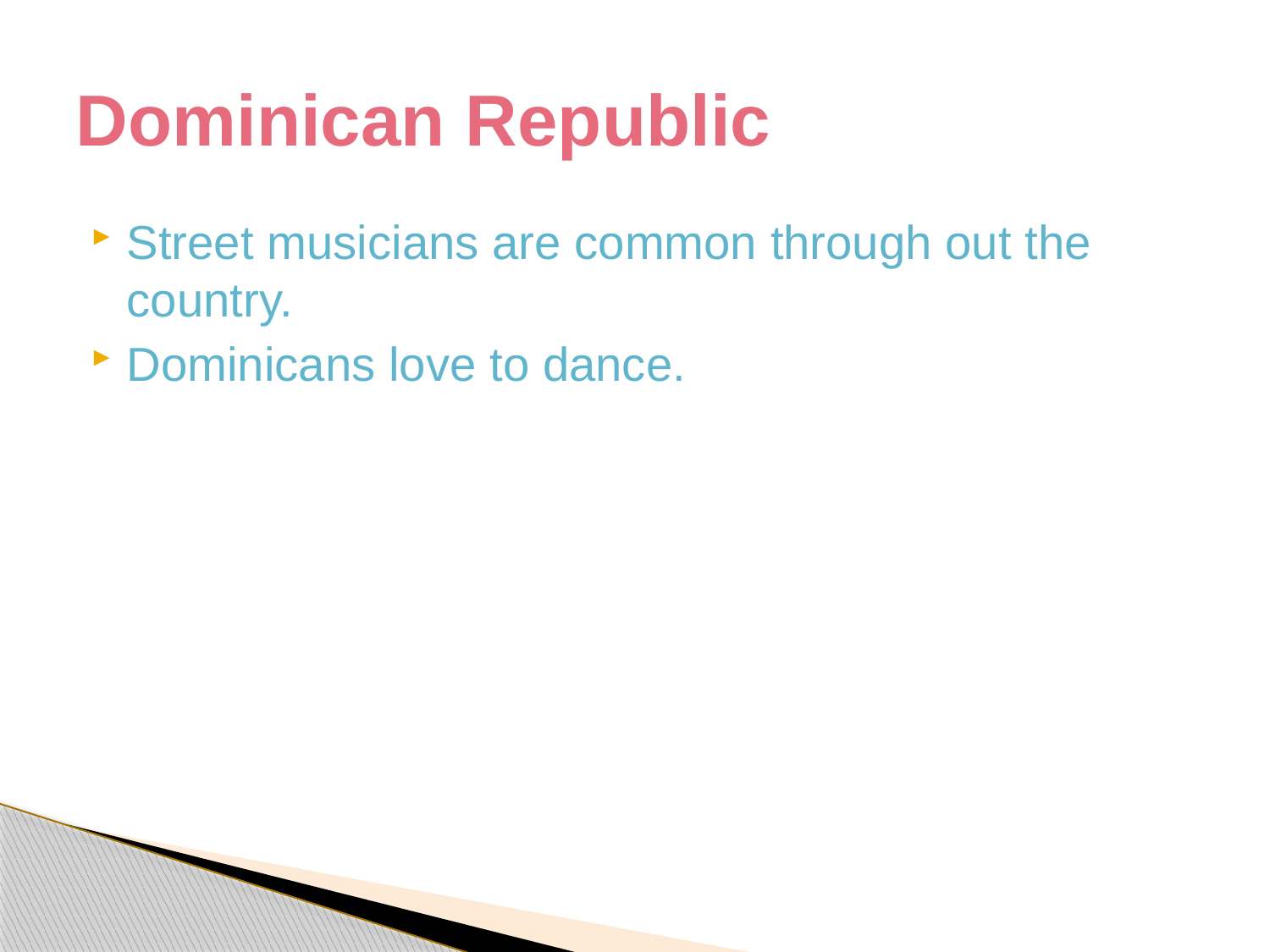

# Dominican Republic
Street musicians are common through out the country.
Dominicans love to dance.